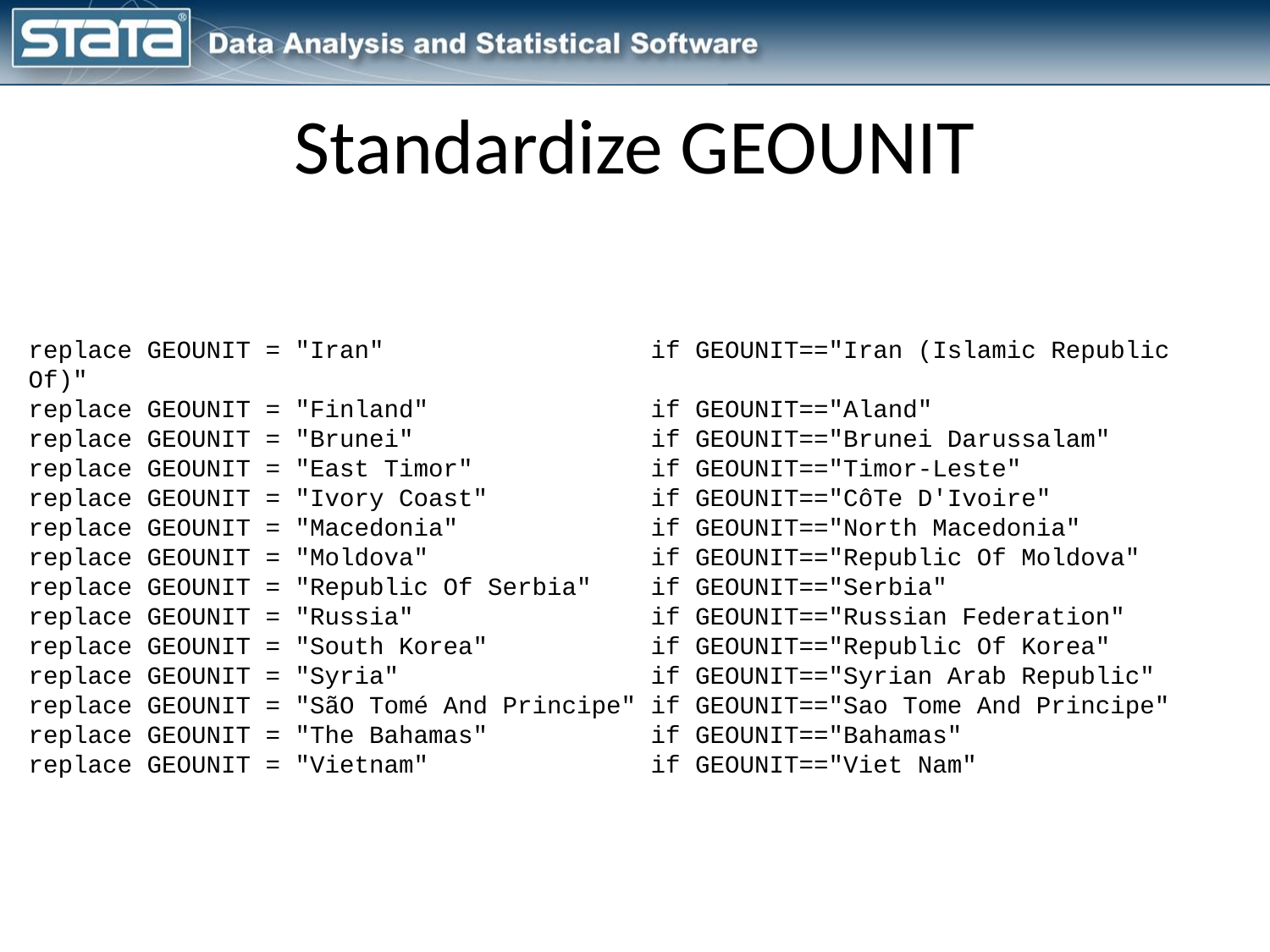

# Standardize GEOUNIT
replace GEOUNIT = "Iran"                  if GEOUNIT=="Iran (Islamic Republic Of)"
replace GEOUNIT = "Finland"               if GEOUNIT=="Aland"
replace GEOUNIT = "Brunei"                if GEOUNIT=="Brunei Darussalam"
replace GEOUNIT = "East Timor"            if GEOUNIT=="Timor-Leste"
replace GEOUNIT = "Ivory Coast"           if GEOUNIT=="CôTe D'Ivoire"
replace GEOUNIT = "Macedonia"             if GEOUNIT=="North Macedonia"
replace GEOUNIT = "Moldova"               if GEOUNIT=="Republic Of Moldova"
replace GEOUNIT = "Republic Of Serbia"    if GEOUNIT=="Serbia"
replace GEOUNIT = "Russia"                if GEOUNIT=="Russian Federation"
replace GEOUNIT = "South Korea"           if GEOUNIT=="Republic Of Korea"
replace GEOUNIT = "Syria"                 if GEOUNIT=="Syrian Arab Republic"
replace GEOUNIT = "SãO Tomé And Principe" if GEOUNIT=="Sao Tome And Principe"
replace GEOUNIT = "The Bahamas"           if GEOUNIT=="Bahamas"
replace GEOUNIT = "Vietnam"               if GEOUNIT=="Viet Nam"